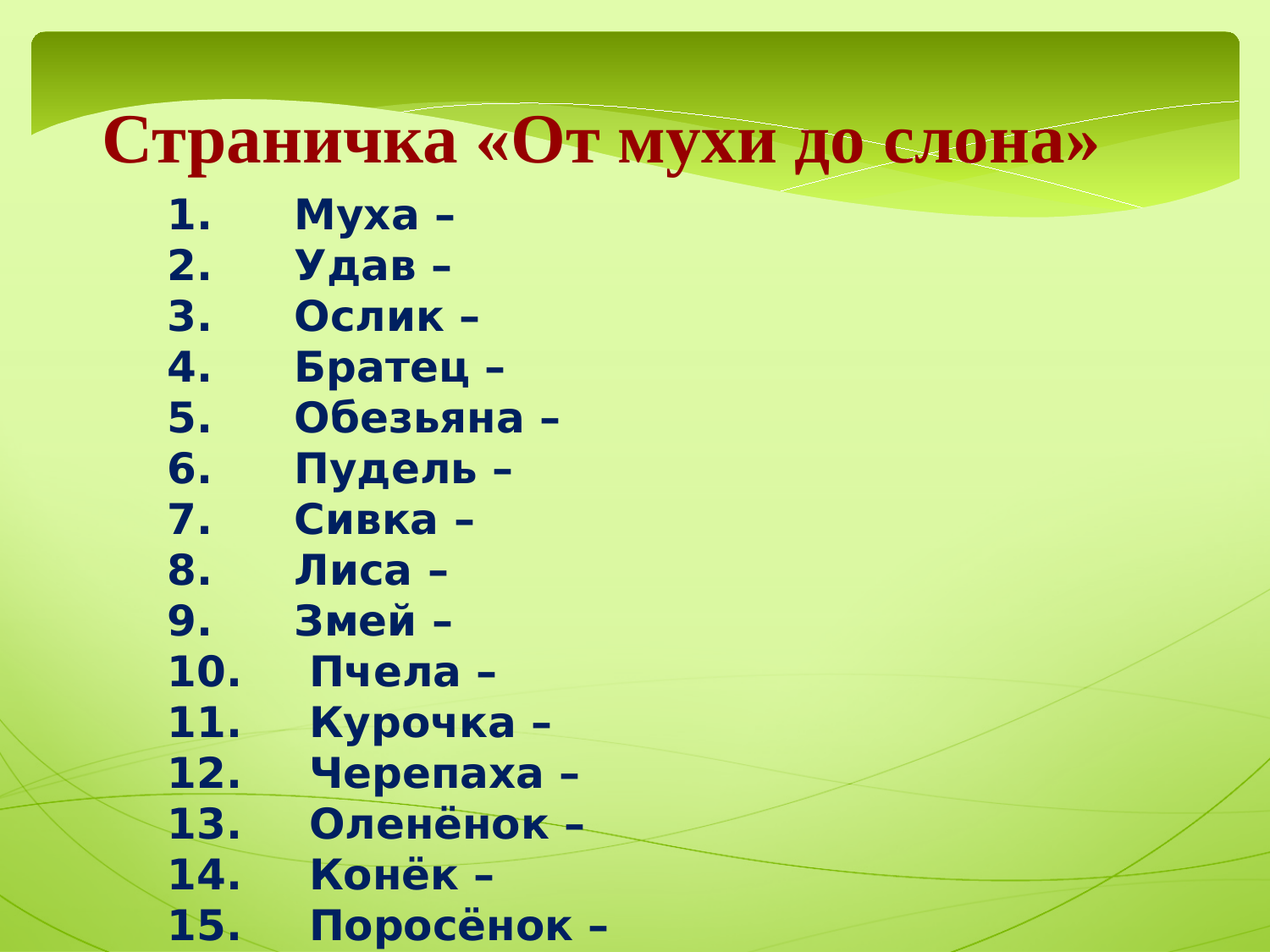

Страничка «От мухи до слона»
1.	Муха –
2.	Удав –
3.	Ослик –
4.	Братец –
5.	Обезьяна –
6.	Пудель –
7.	Сивка –
8.	Лиса –
9.	Змей –
10.	 Пчела –
11.	 Курочка –
12.	 Черепаха –
13.	 Оленёнок –
14.	 Конёк –
15.	 Поросёнок –